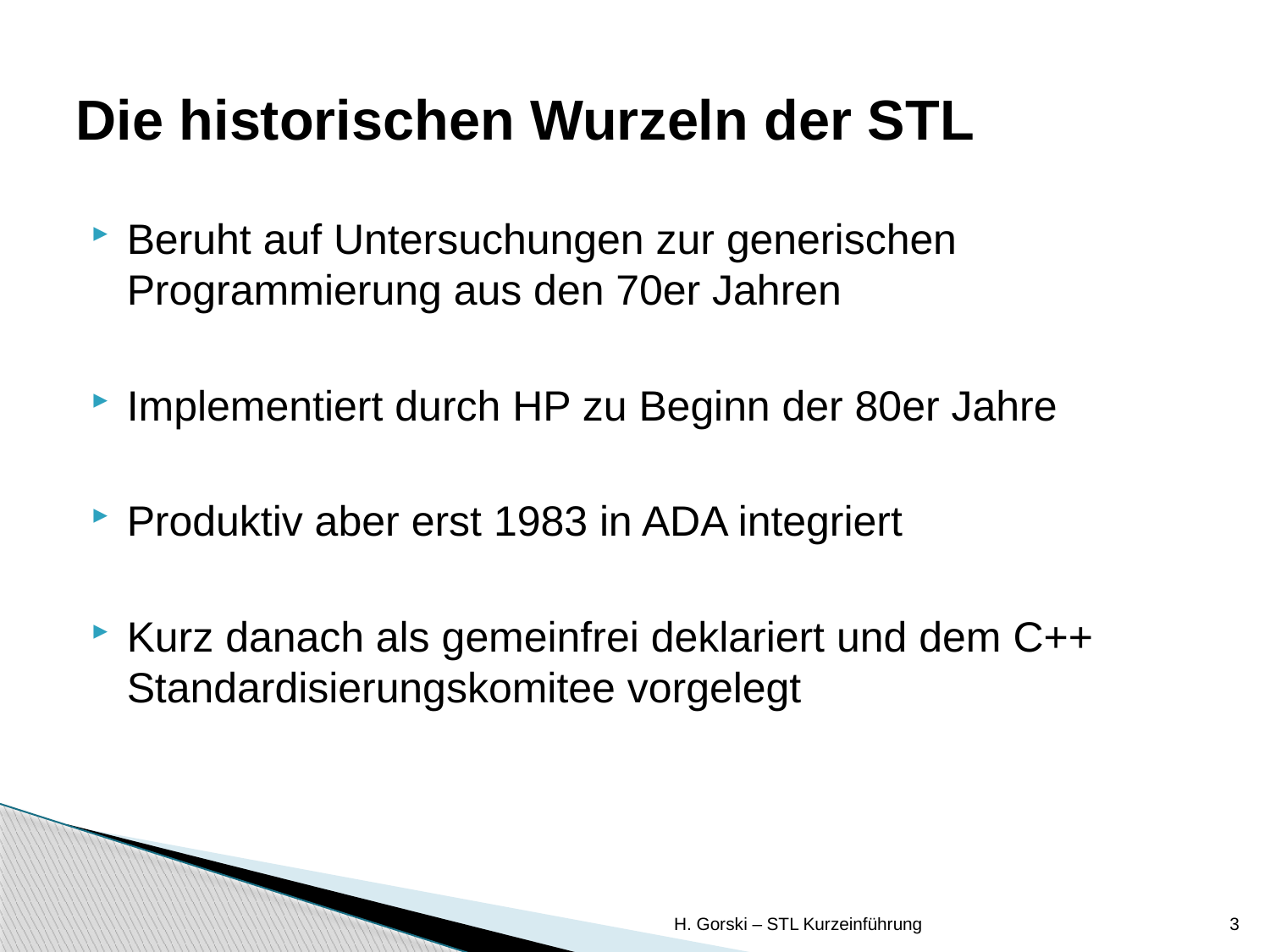

# Die historischen Wurzeln der STL
Beruht auf Untersuchungen zur generischen Programmierung aus den 70er Jahren

Implementiert durch HP zu Beginn der 80er Jahre

Produktiv aber erst 1983 in ADA integriert

Kurz danach als gemeinfrei deklariert und dem C++ Standardisierungskomitee vorgelegt
H. Gorski – STL Kurzeinführung
3